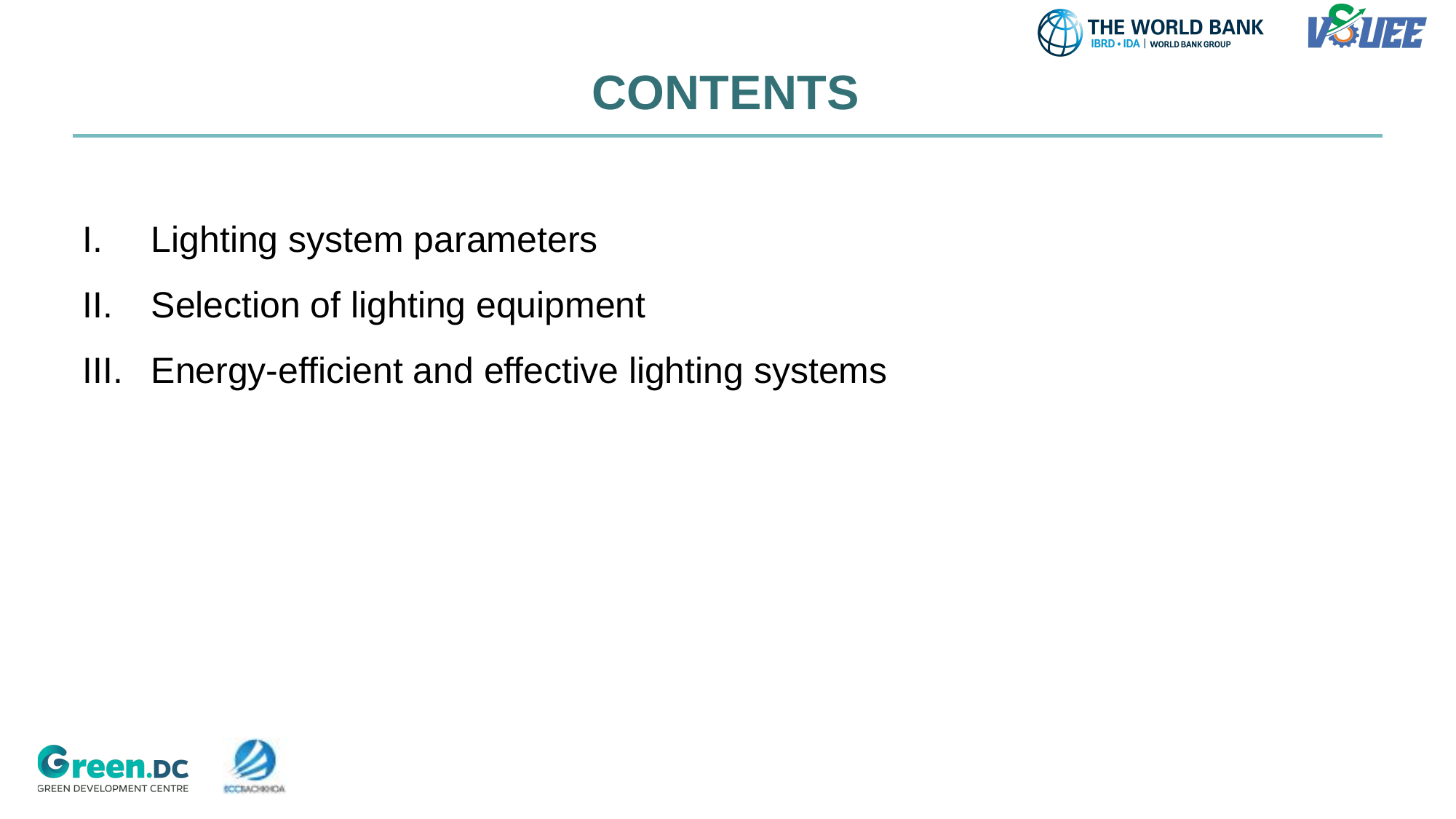

# CONTENTS

Lighting system parameters
Selection of lighting equipment
Energy-efficient and effective lighting systems